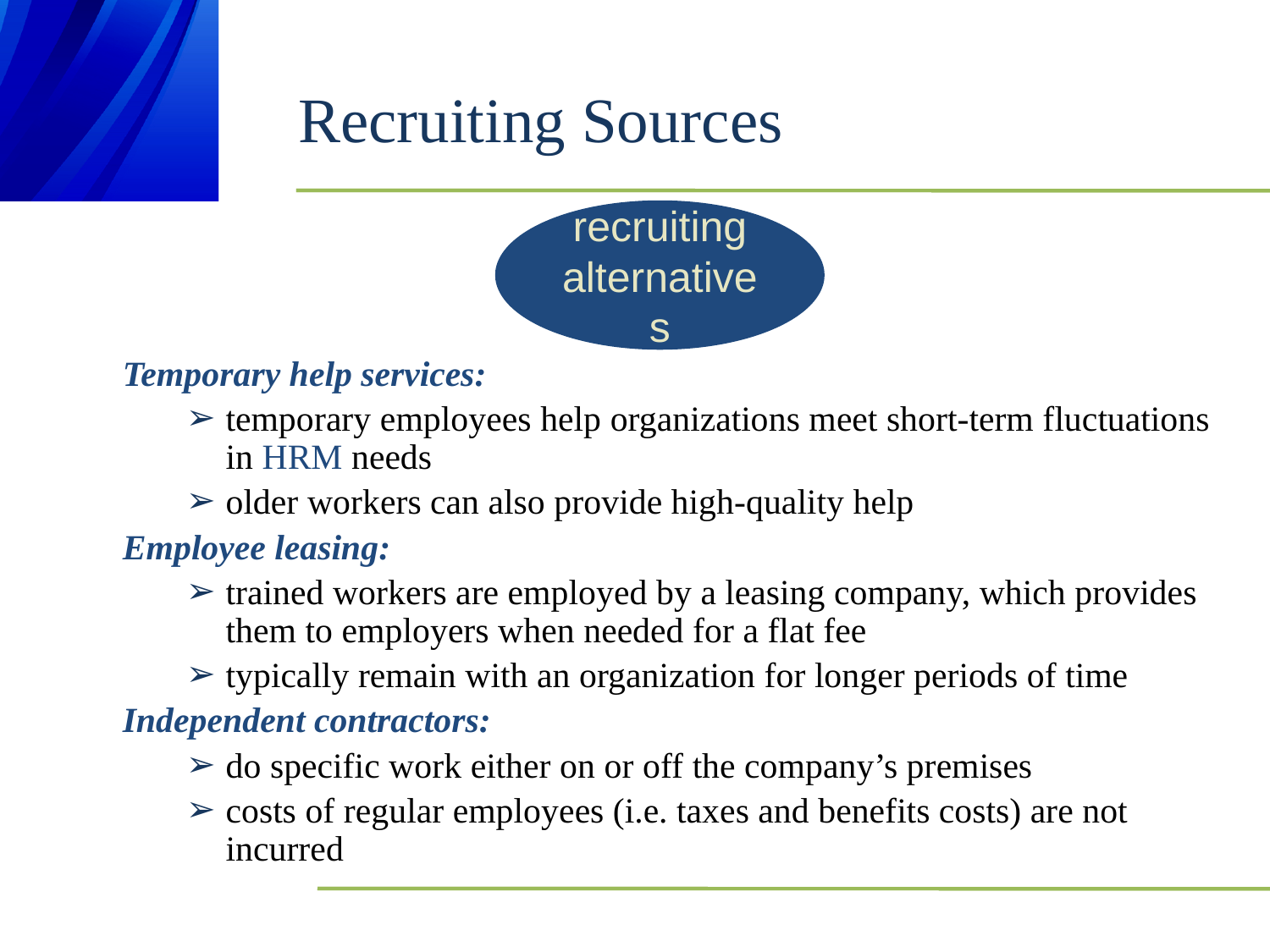

# Recruiting Sources
recruiting
alternatives
Temporary help services:
temporary employees help organizations meet short-term fluctuations in HRM needs
older workers can also provide high-quality help
Employee leasing:
trained workers are employed by a leasing company, which provides them to employers when needed for a flat fee
typically remain with an organization for longer periods of time
Independent contractors:
do specific work either on or off the company’s premises
costs of regular employees (i.e. taxes and benefits costs) are not incurred